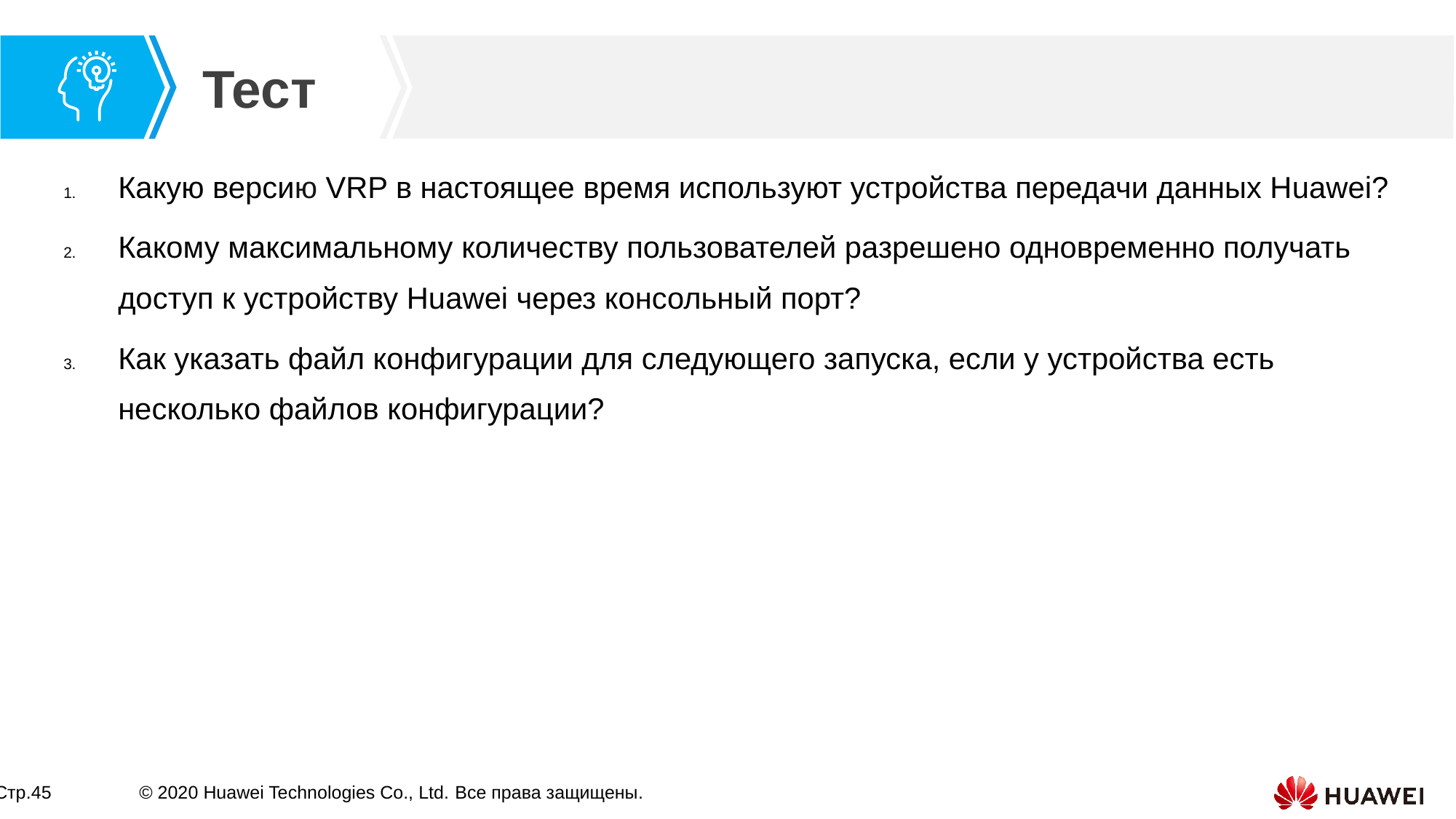

Какую версию VRP в настоящее время используют устройства передачи данных Huawei?
Какому максимальному количеству пользователей разрешено одновременно получать доступ к устройству Huawei через консольный порт?
Как указать файл конфигурации для следующего запуска, если у устройства есть несколько файлов конфигурации?